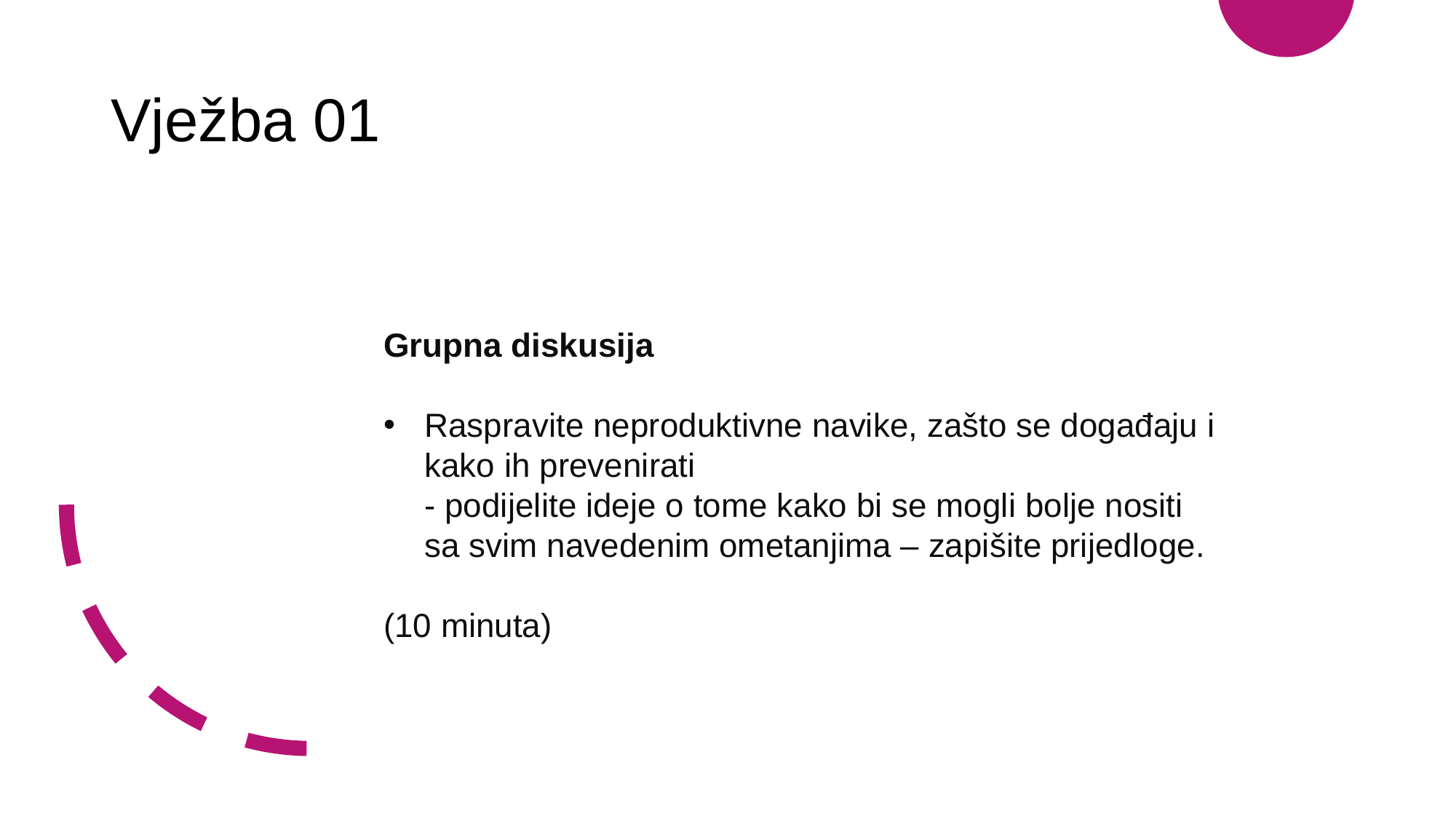

# Vježba 01
Grupna diskusija

Raspravite neproduktivne navike, zašto se događaju i kako ih prevenirati
- podijelite ideje o tome kako bi se mogli bolje nositi sa svim navedenim ometanjima – zapišite prijedloge.

(10 minuta)